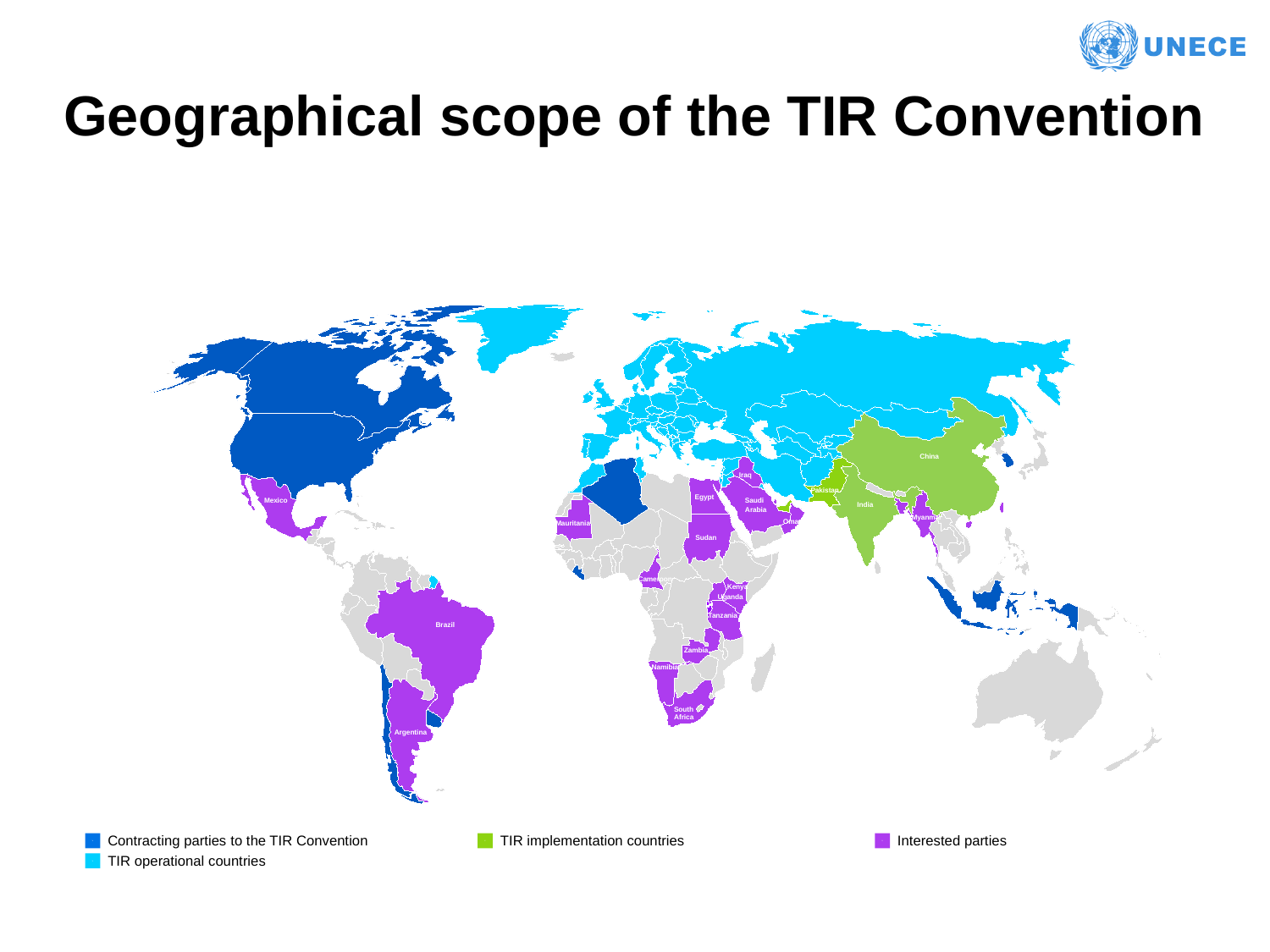

# Geographical scope of the TIR Convention

China

Iraq

Pakistan

Egypt
Mexico
Saudi
Arabia

India

Myanmar

Oman
Mauritania

Sudan

Cameroon

Kenya

Uganda

Tanzania

Brazil

Zambia

Namibia

South Africa

Argentina

Contracting parties to the TIR Convention
TIR implementation countries
Interested parties
v
v
v
TIR operational countries
v